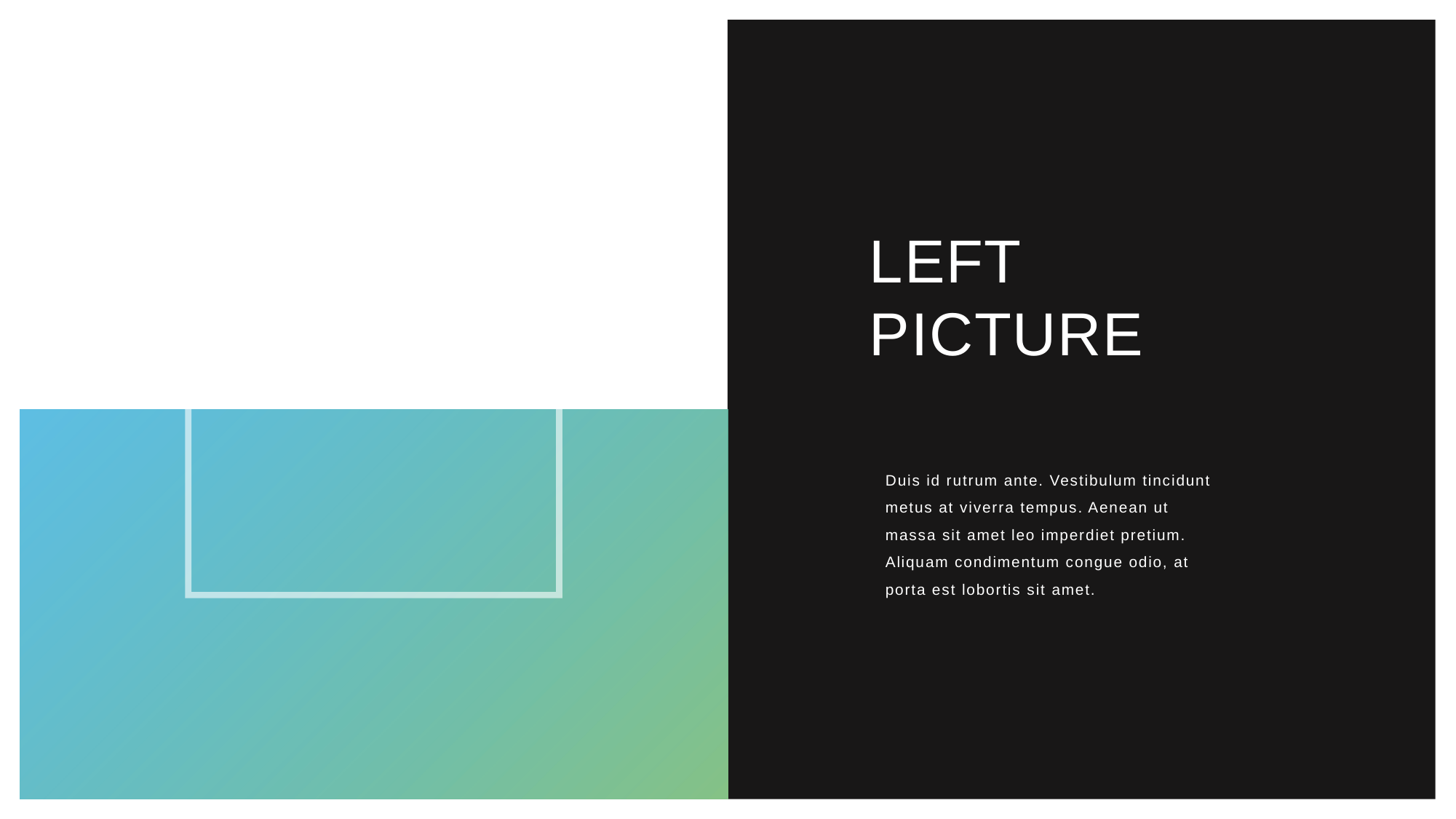

LEFT
PICTURE

Duis id rutrum ante. Vestibulum tincidunt metus at viverra tempus. Aenean ut massa sit amet leo imperdiet pretium. Aliquam condimentum congue odio, at porta est lobortis sit amet.